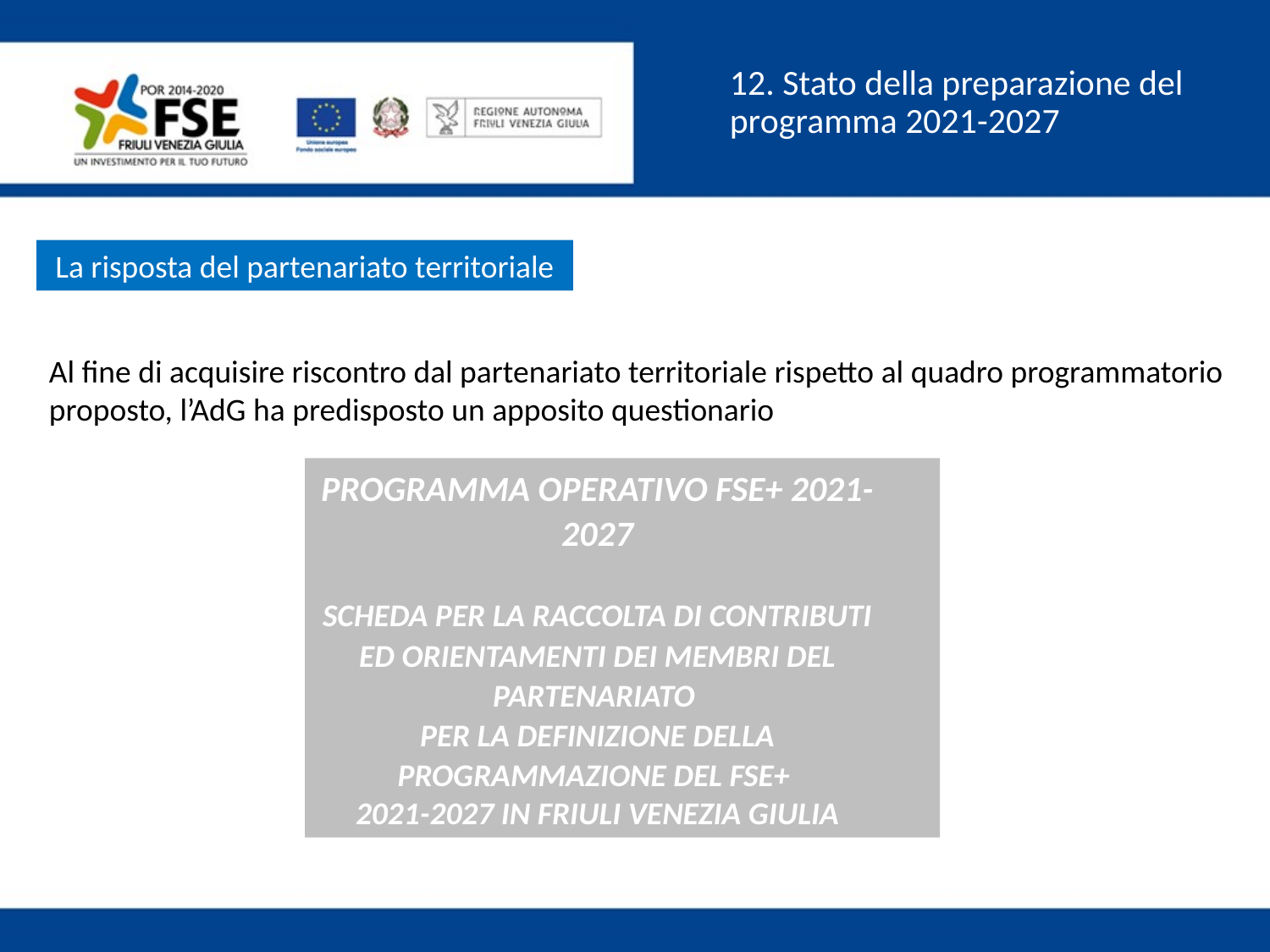

12. Stato della preparazione del programma 2021-2027
La risposta del partenariato territoriale
Al fine di acquisire riscontro dal partenariato territoriale rispetto al quadro programmatorio proposto, l’AdG ha predisposto un apposito questionario
PROGRAMMA OPERATIVO FSE+ 2021-2027

SCHEDA PER LA RACCOLTA DI CONTRIBUTI ED ORIENTAMENTI DEI MEMBRI DEL PARTENARIATO
PER LA DEFINIZIONE DELLA PROGRAMMAZIONE DEL FSE+
2021-2027 IN FRIULI VENEZIA GIULIA